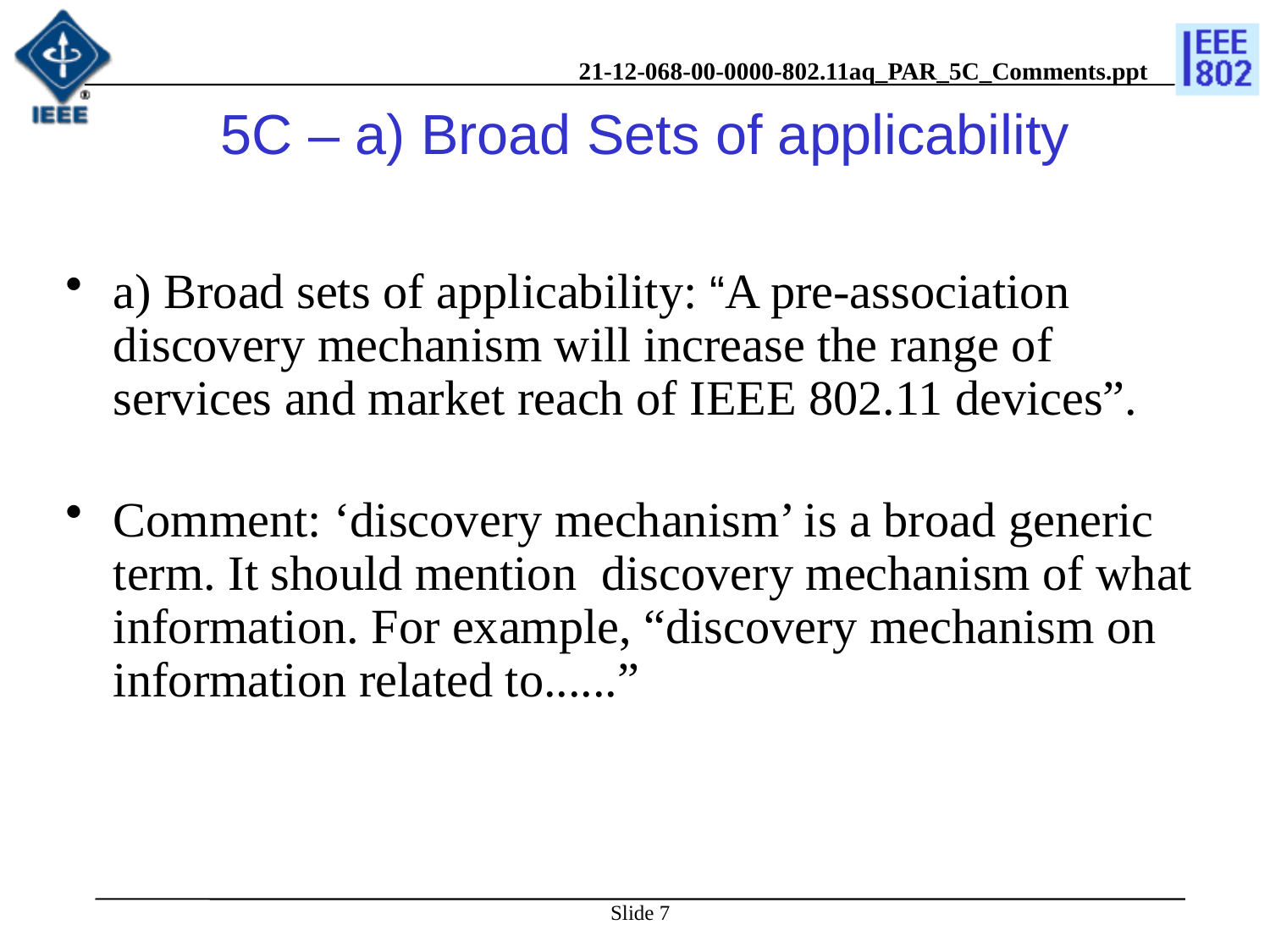

# 5C – a) Broad Sets of applicability

a) Broad sets of applicability: “A pre-association discovery mechanism will increase the range of services and market reach of IEEE 802.11 devices”.

Comment: ‘discovery mechanism’ is a broad generic term. It should mention  discovery mechanism of what information. For example, “discovery mechanism on information related to......”

Slide 7